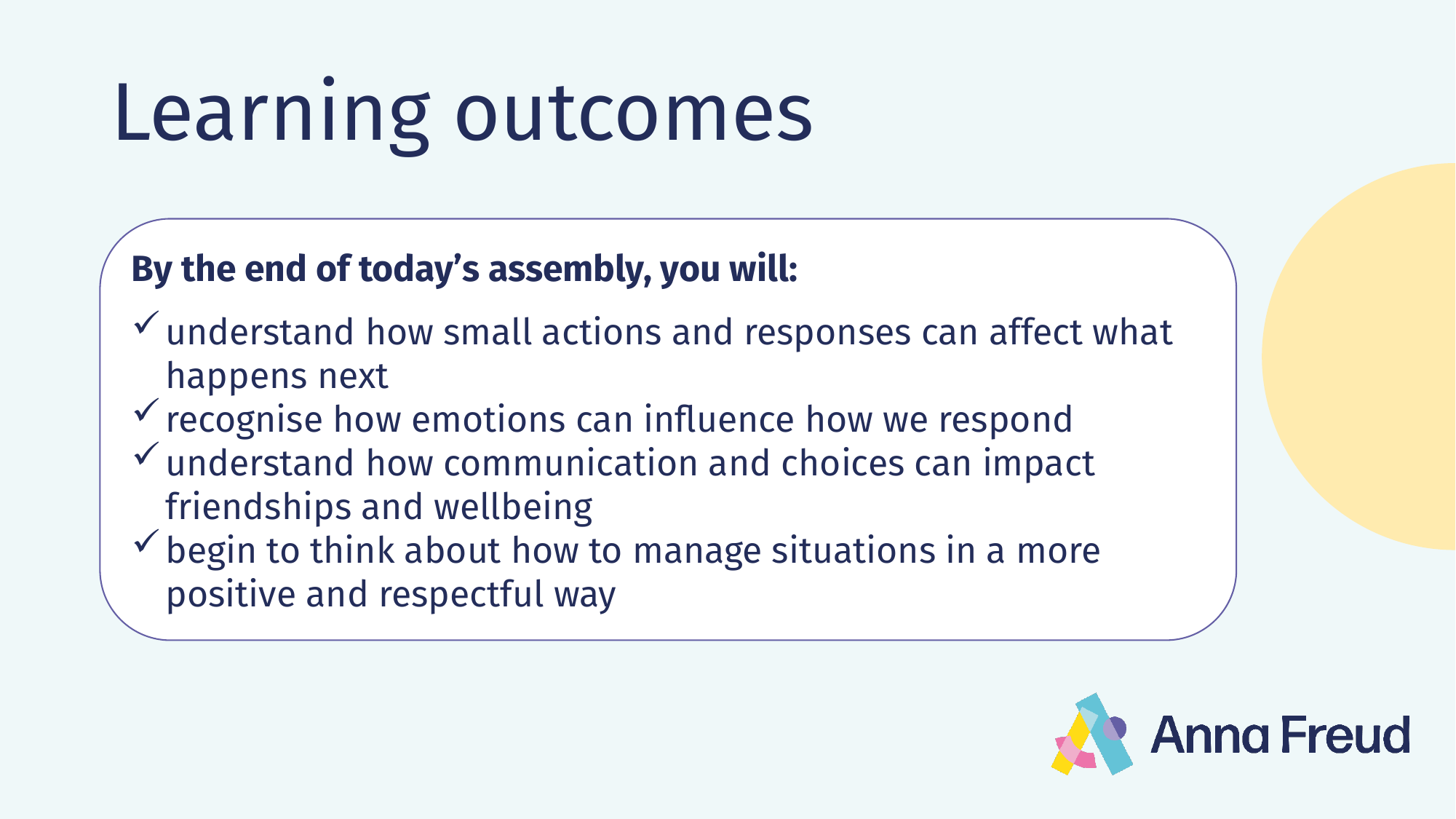

# Learning outcomes
By the end of today’s assembly, you will:

understand how small actions and responses can affect what happens next
recognise how emotions can influence how we respond
understand how communication and choices can impact friendships and wellbeing
begin to think about how to manage situations in a more positive and respectful way